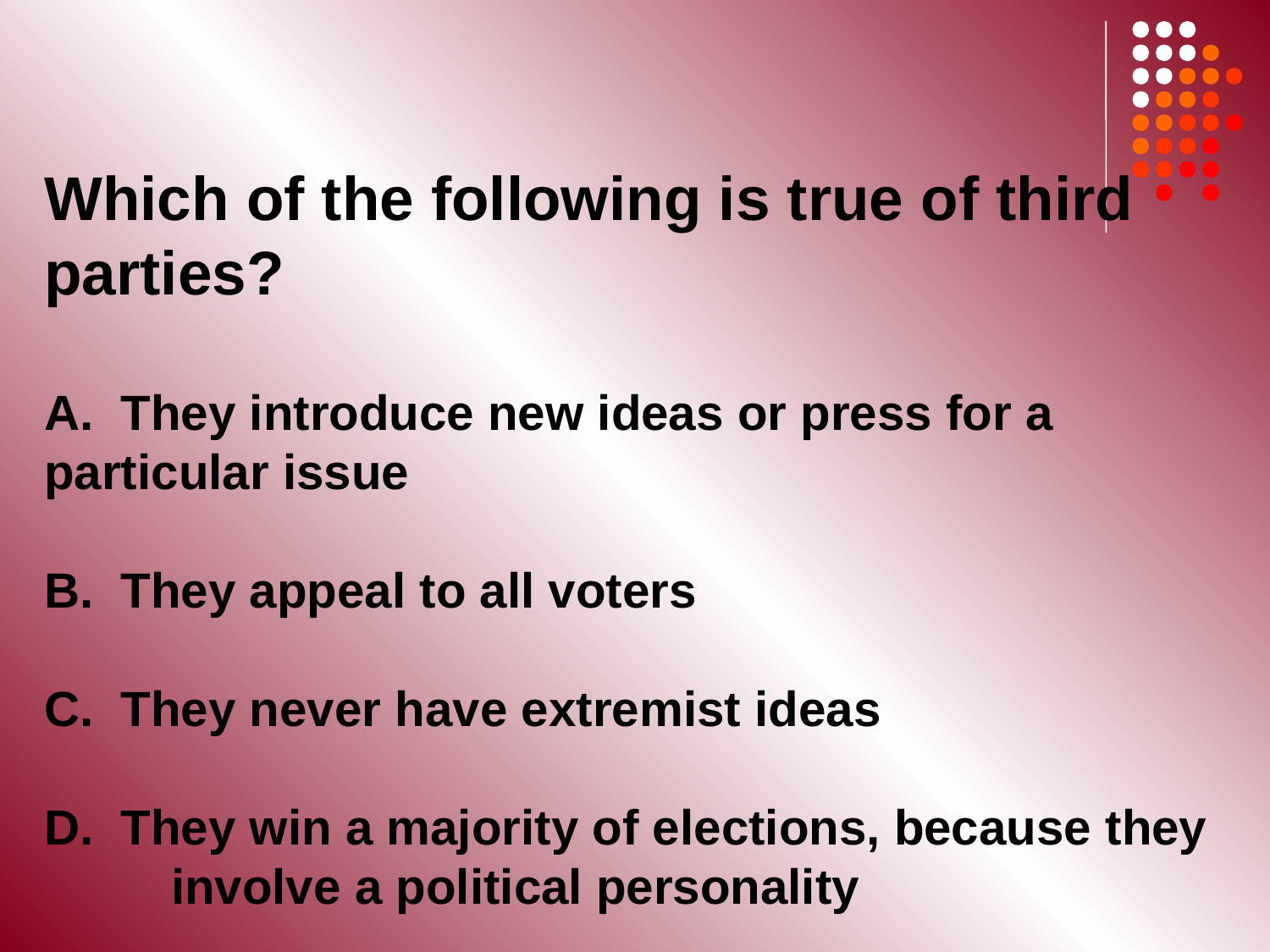

Which of the following is true of third parties?
A.  They introduce new ideas or press for a 	particular issue
B.  They appeal to all voters
C.  They never have extremist ideas
D.  They win a majority of elections, because they 	involve a political personality